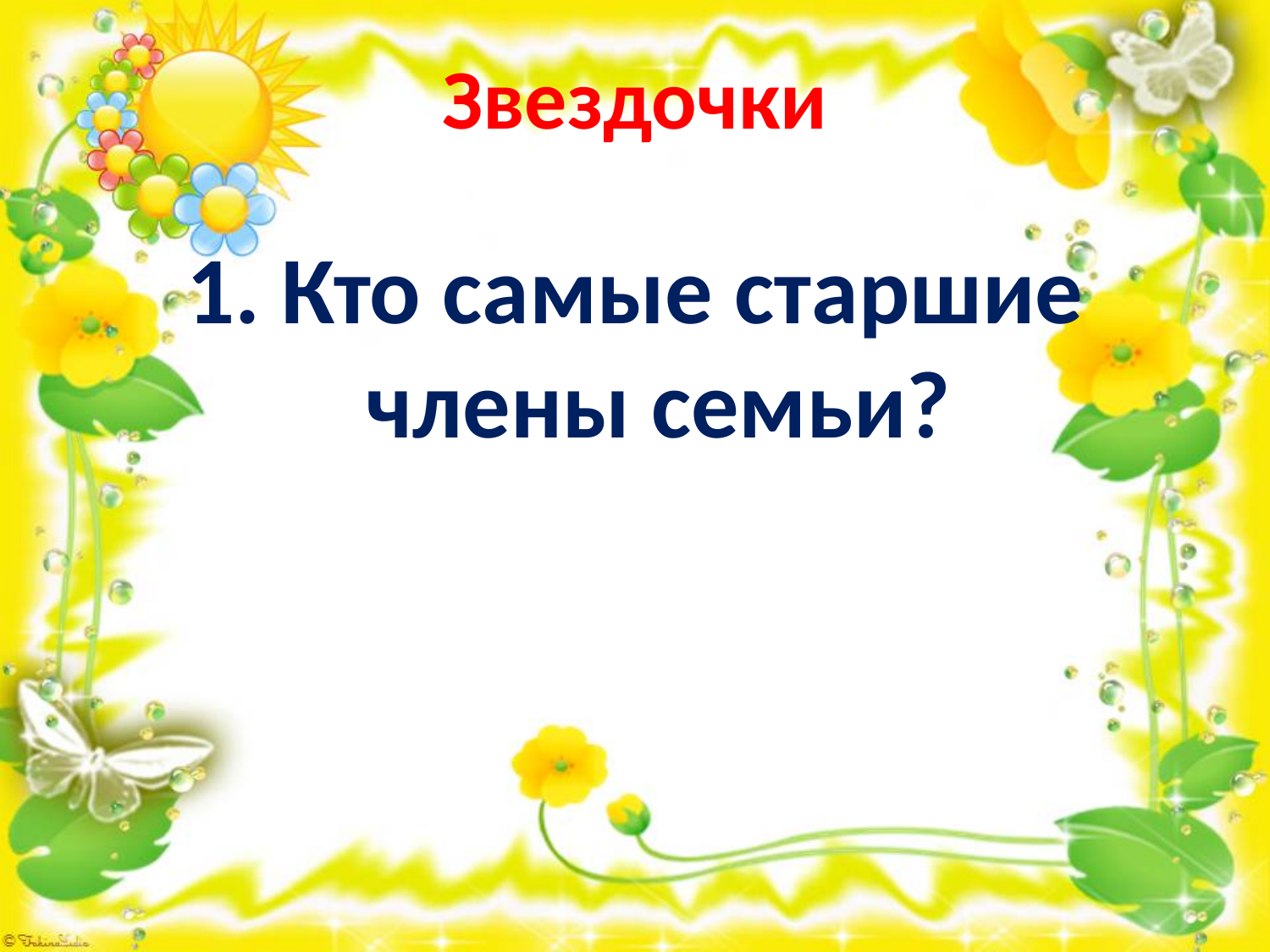

# Звездочки
1. Кто самые старшие члены семьи?